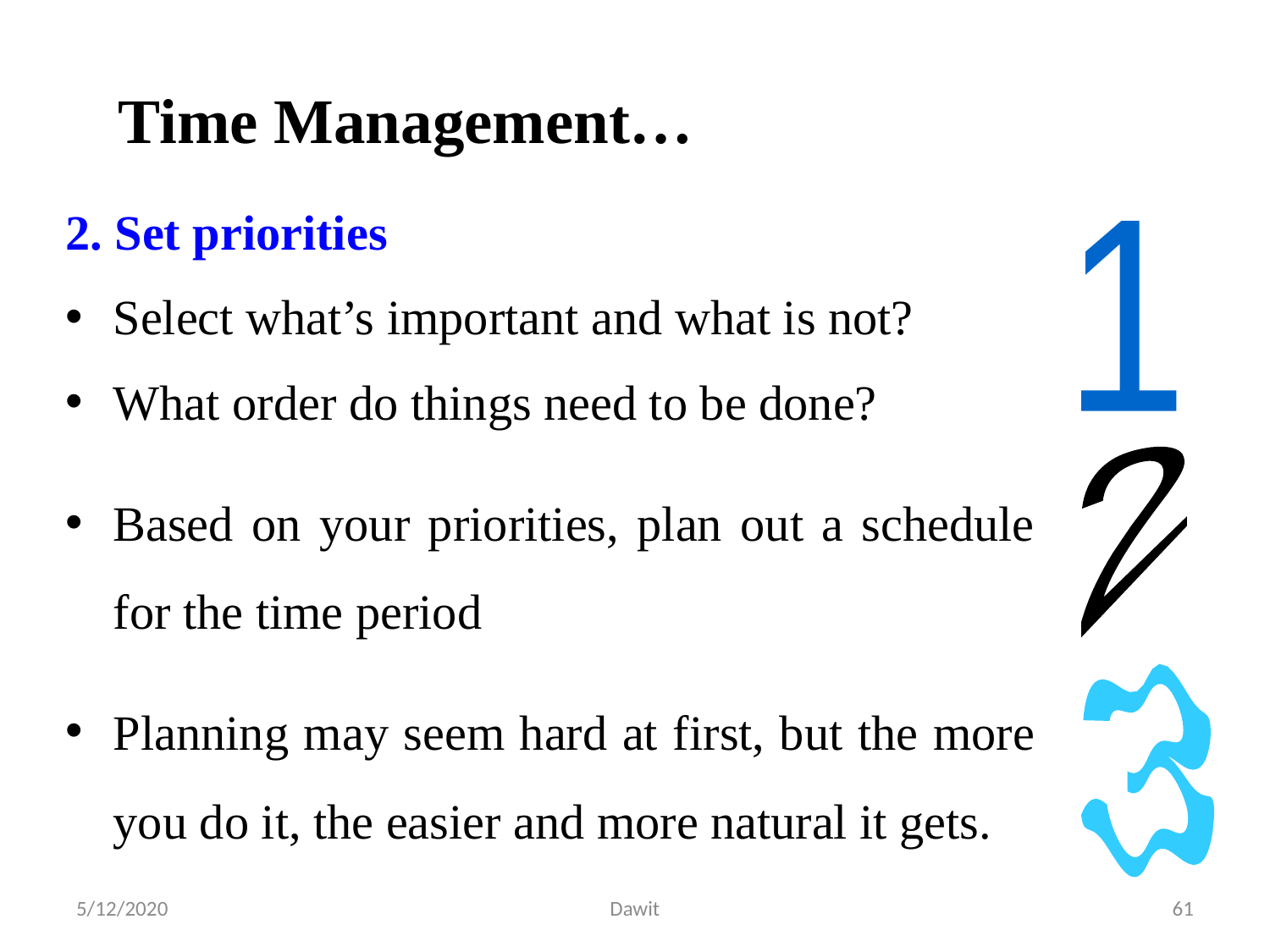

Time Management…
2. Set priorities
Select what’s important and what is not?
What order do things need to be done?
Based on your priorities, plan out a schedule for the time period
Planning may seem hard at first, but the more you do it, the easier and more natural it gets.

1
2
3
5/12/2020
Dawit
61